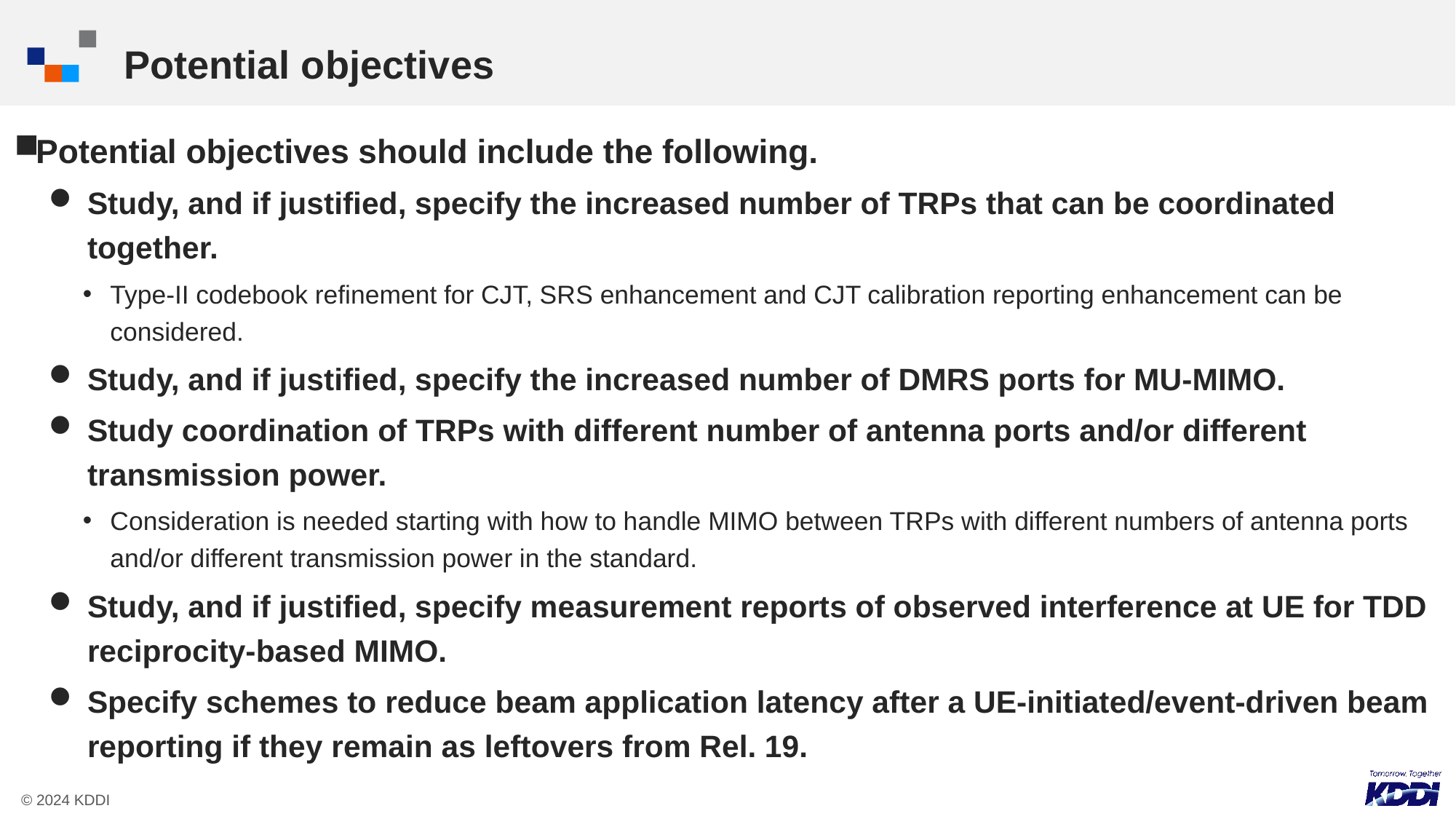

# Potential objectives
Potential objectives should include the following.
Study, and if justified, specify the increased number of TRPs that can be coordinated together.
Type-II codebook refinement for CJT, SRS enhancement and CJT calibration reporting enhancement can be considered.
Study, and if justified, specify the increased number of DMRS ports for MU-MIMO.
Study coordination of TRPs with different number of antenna ports and/or different transmission power.
Consideration is needed starting with how to handle MIMO between TRPs with different numbers of antenna ports and/or different transmission power in the standard.
Study, and if justified, specify measurement reports of observed interference at UE for TDD reciprocity-based MIMO.
Specify schemes to reduce beam application latency after a UE-initiated/event-driven beam reporting if they remain as leftovers from Rel. 19.